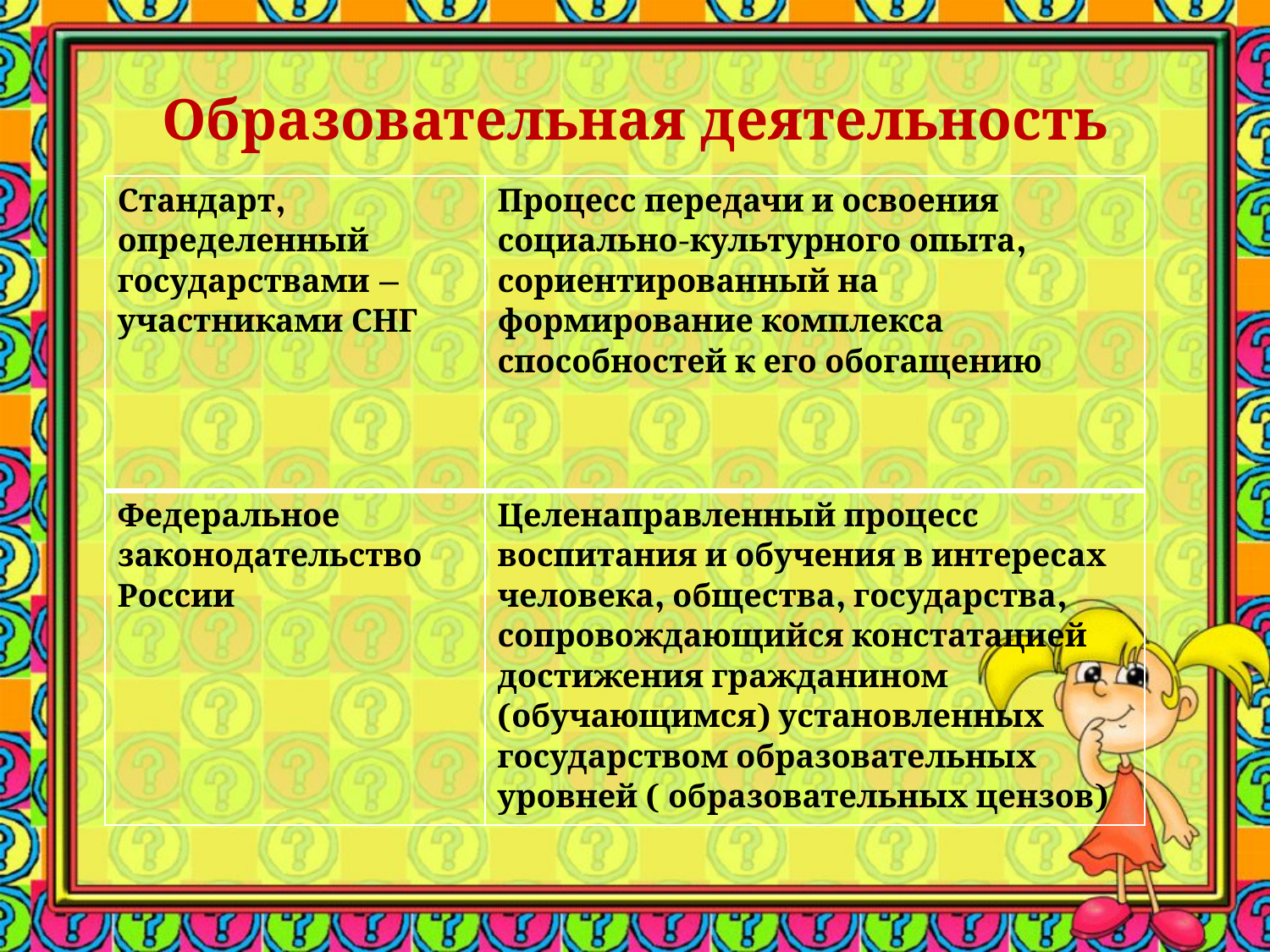

# Образовательная деятельность
| Стандарт, определенный государствами – участниками СНГ | Процесс передачи и освоения социально-культурного опыта, сориентированный на формирование комплекса способностей к его обогащению |
| --- | --- |
| Федеральное законодательство России | Целенаправленный процесс воспитания и обучения в интересах человека, общества, государства, сопровождающийся констатацией достижения гражданином (обучающимся) установленных государством образовательных уровней ( образовательных цензов) |